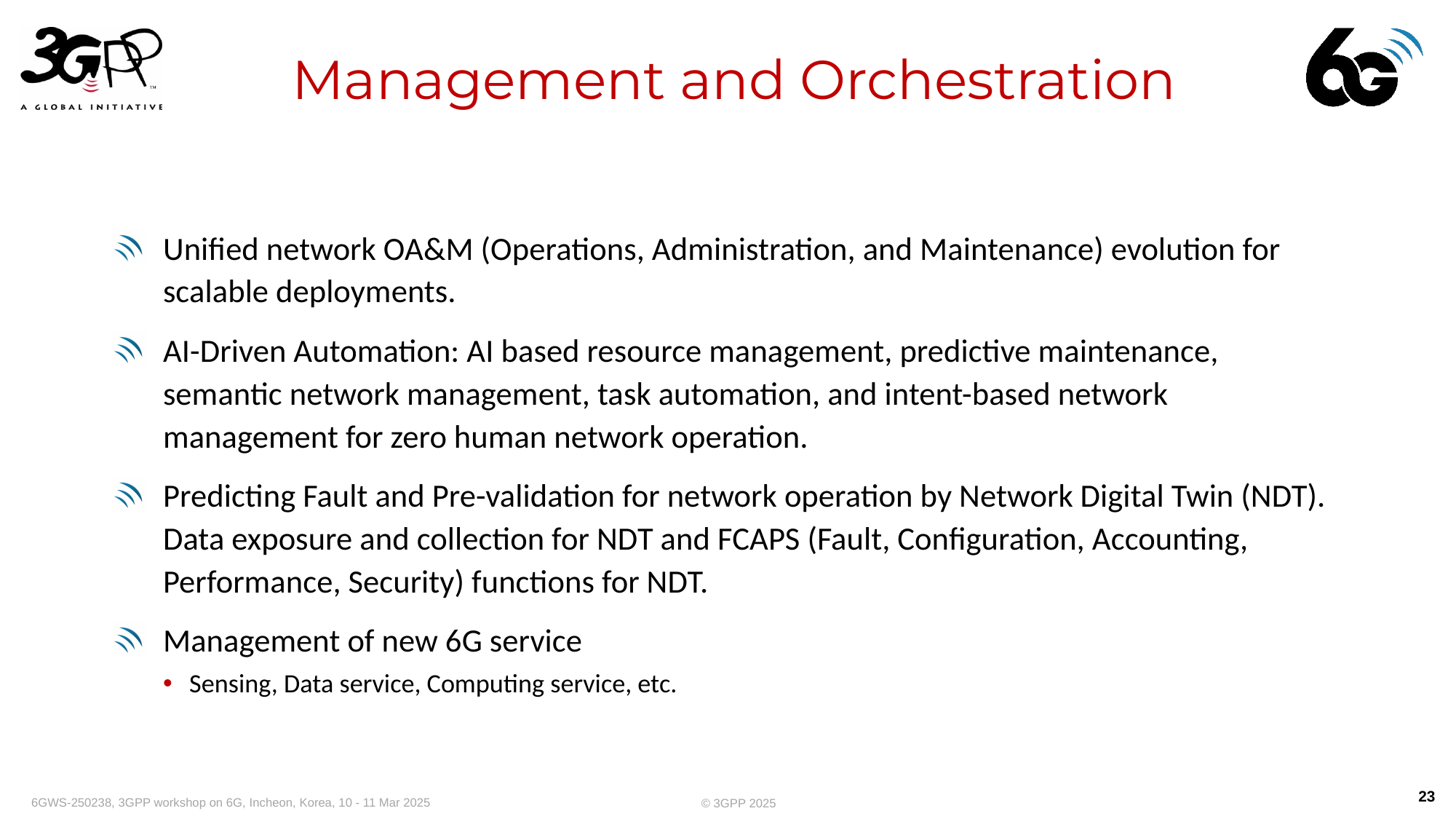

# Management and Orchestration
Unified network OA&M (Operations, Administration, and Maintenance) evolution for scalable deployments.
AI-Driven Automation: AI based resource management, predictive maintenance, semantic network management, task automation, and intent-based network management for zero human network operation.
Predicting Fault and Pre-validation for network operation by Network Digital Twin (NDT). Data exposure and collection for NDT and FCAPS (Fault, Configuration, Accounting, Performance, Security) functions for NDT.
Management of new 6G service
Sensing, Data service, Computing service, etc.